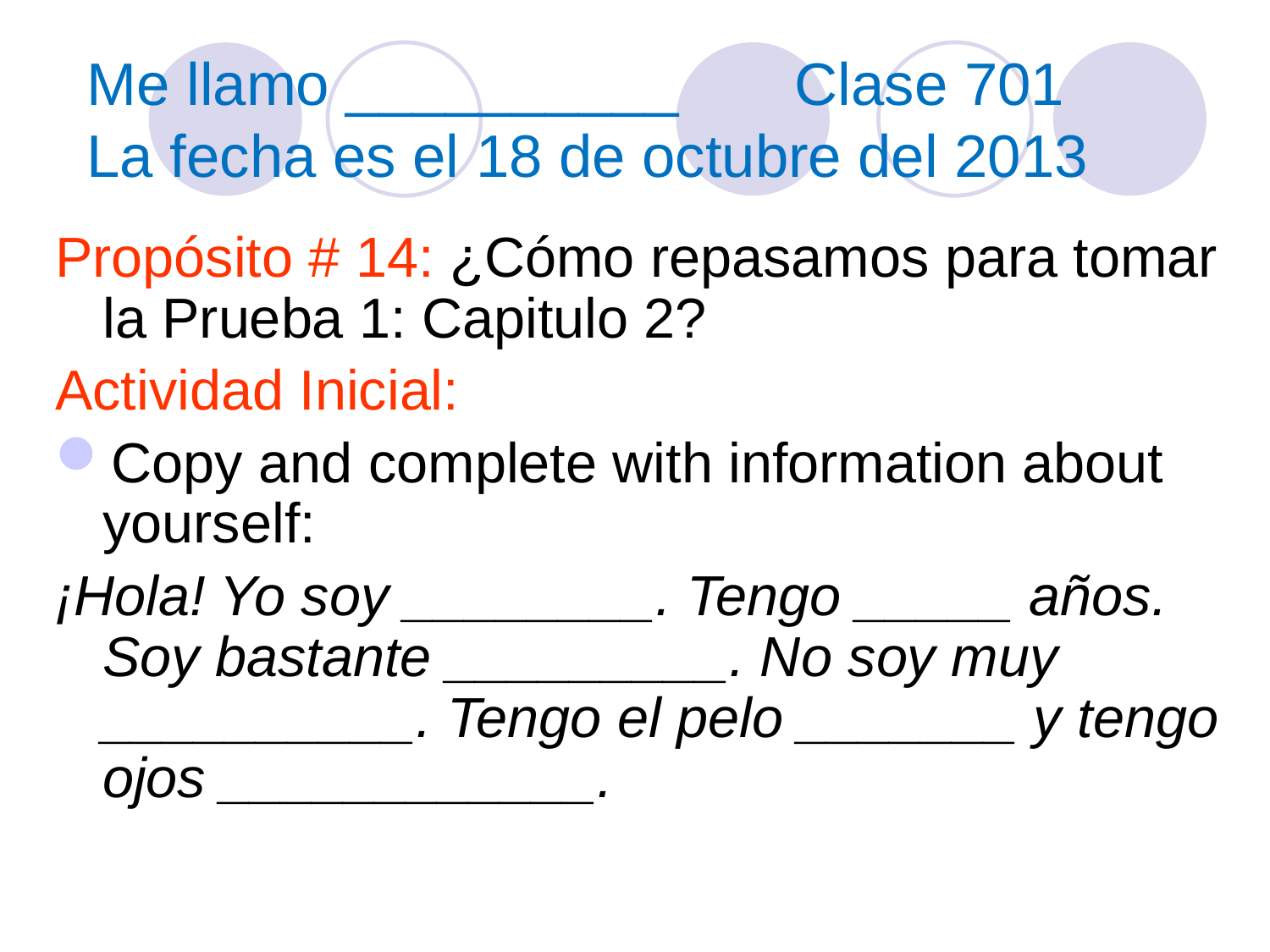

# Me llamo __________       Clase 701 La fecha es el 18 de octubre del 2013
Propósito # 14: ¿Cómo repasamos para tomar la Prueba 1: Capitulo 2?
Actividad Inicial:
Copy and complete with information about yourself:
¡Hola! Yo soy ________. Tengo _____ años. Soy bastante _________. No soy muy __________. Tengo el pelo _______ y tengo ojos ____________.